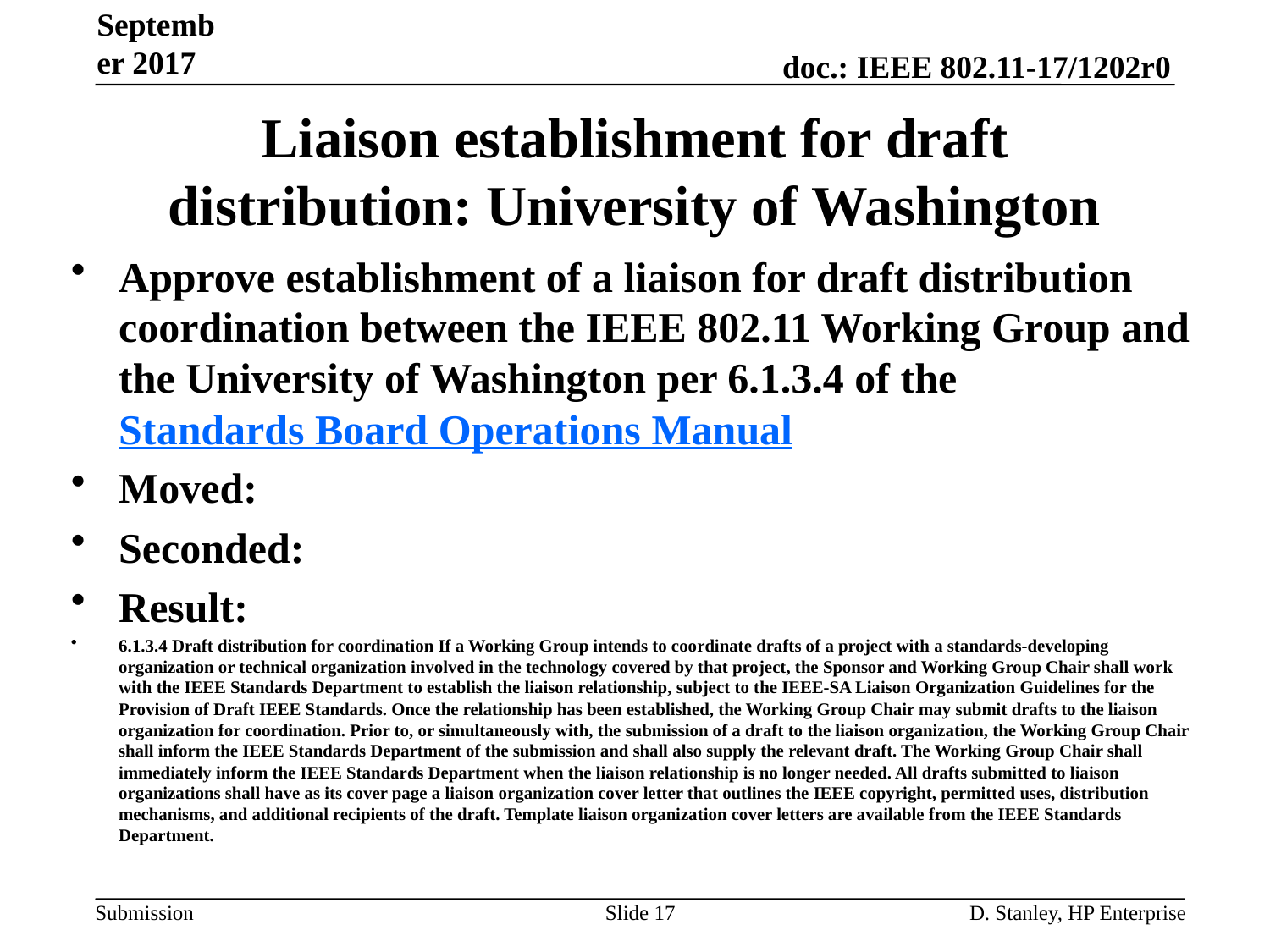

September 2017
# Liaison establishment for draft distribution: University of Washington
Approve establishment of a liaison for draft distribution coordination between the IEEE 802.11 Working Group and the University of Washington per 6.1.3.4 of the Standards Board Operations Manual
Moved:
Seconded:
Result:
6.1.3.4 Draft distribution for coordination If a Working Group intends to coordinate drafts of a project with a standards-developing organization or technical organization involved in the technology covered by that project, the Sponsor and Working Group Chair shall work with the IEEE Standards Department to establish the liaison relationship, subject to the IEEE-SA Liaison Organization Guidelines for the Provision of Draft IEEE Standards. Once the relationship has been established, the Working Group Chair may submit drafts to the liaison organization for coordination. Prior to, or simultaneously with, the submission of a draft to the liaison organization, the Working Group Chair shall inform the IEEE Standards Department of the submission and shall also supply the relevant draft. The Working Group Chair shall immediately inform the IEEE Standards Department when the liaison relationship is no longer needed. All drafts submitted to liaison organizations shall have as its cover page a liaison organization cover letter that outlines the IEEE copyright, permitted uses, distribution mechanisms, and additional recipients of the draft. Template liaison organization cover letters are available from the IEEE Standards  Department.

Slide 17
D. Stanley, HP Enterprise